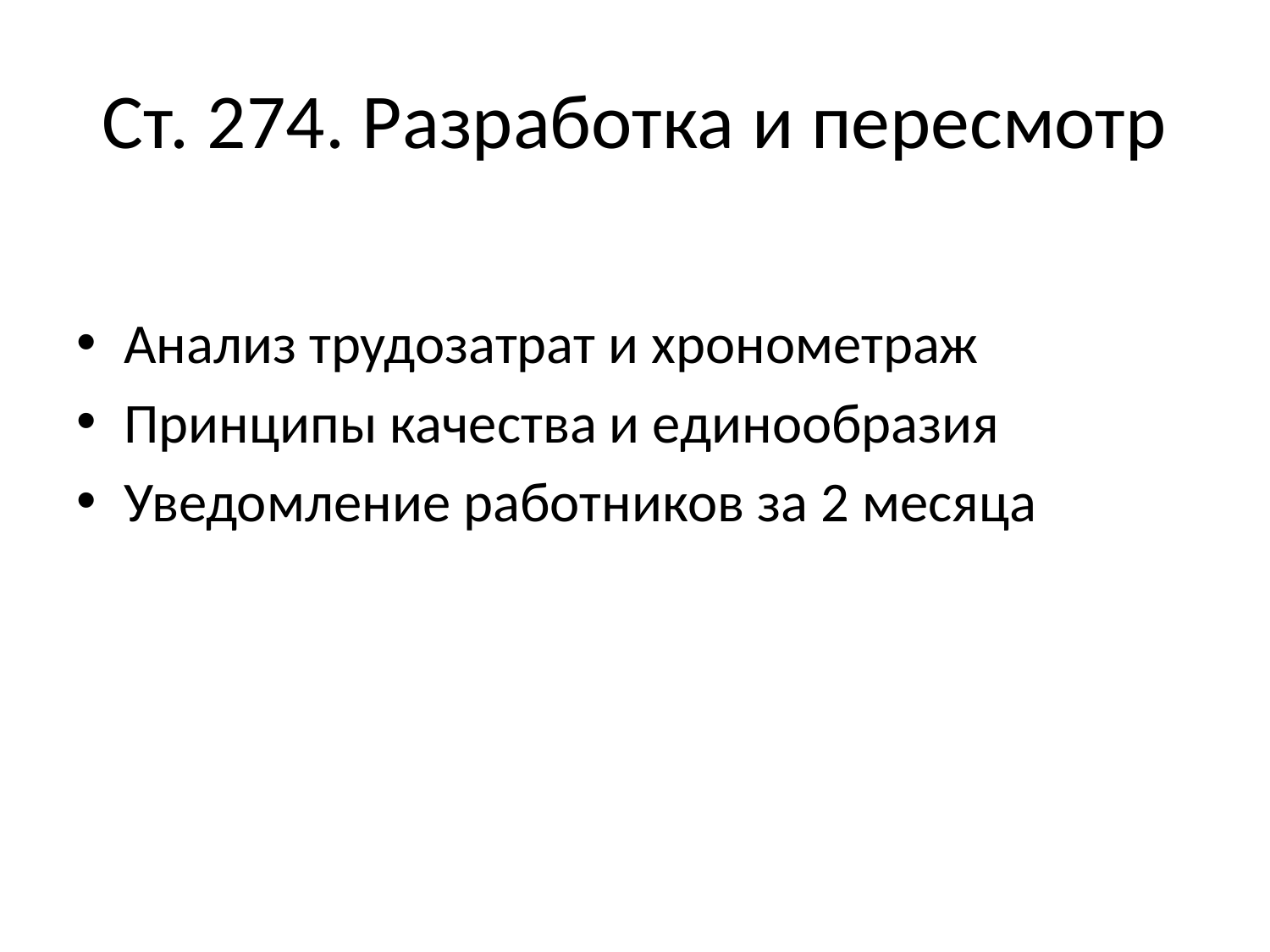

# Ст. 274. Разработка и пересмотр

Анализ трудозатрат и хронометраж
Принципы качества и единообразия
Уведомление работников за 2 месяца